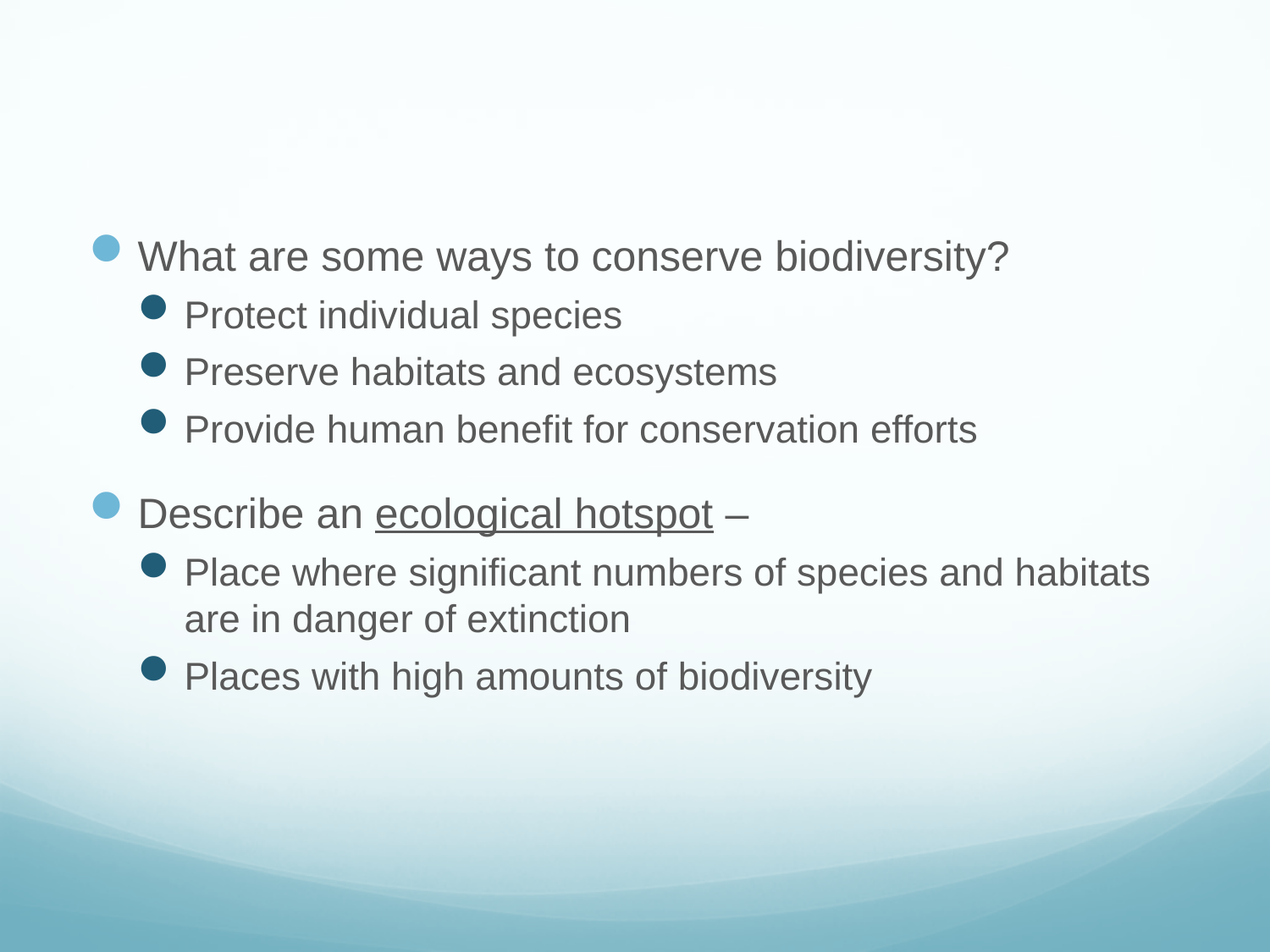

#
What are some ways to conserve biodiversity?
Protect individual species
Preserve habitats and ecosystems
Provide human benefit for conservation efforts
Describe an ecological hotspot –
Place where significant numbers of species and habitats are in danger of extinction
Places with high amounts of biodiversity